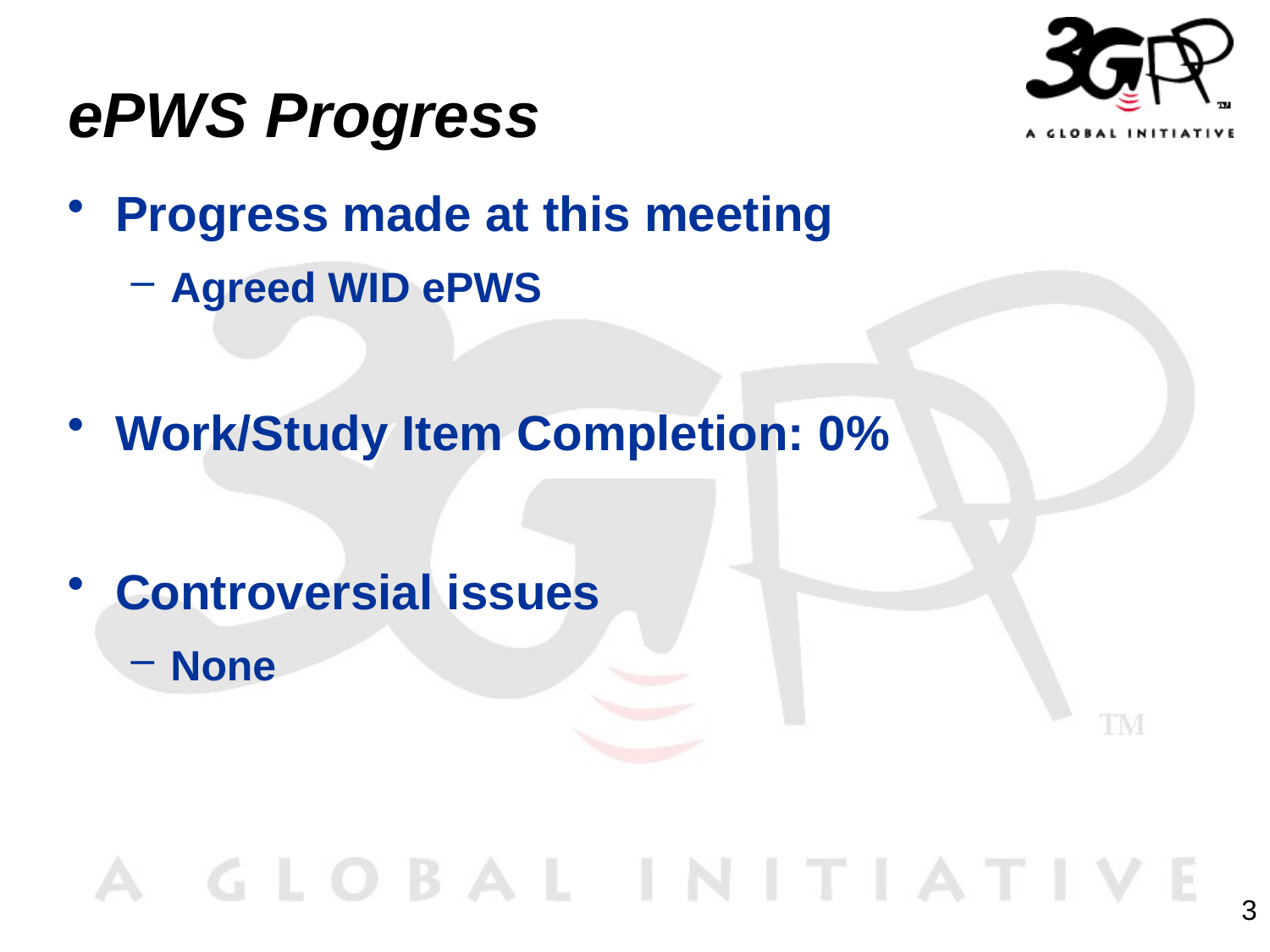

# ePWS Progress
Progress made at this meeting
Agreed WID ePWS

Work/Study Item Completion: 0%

Controversial issues
None
3